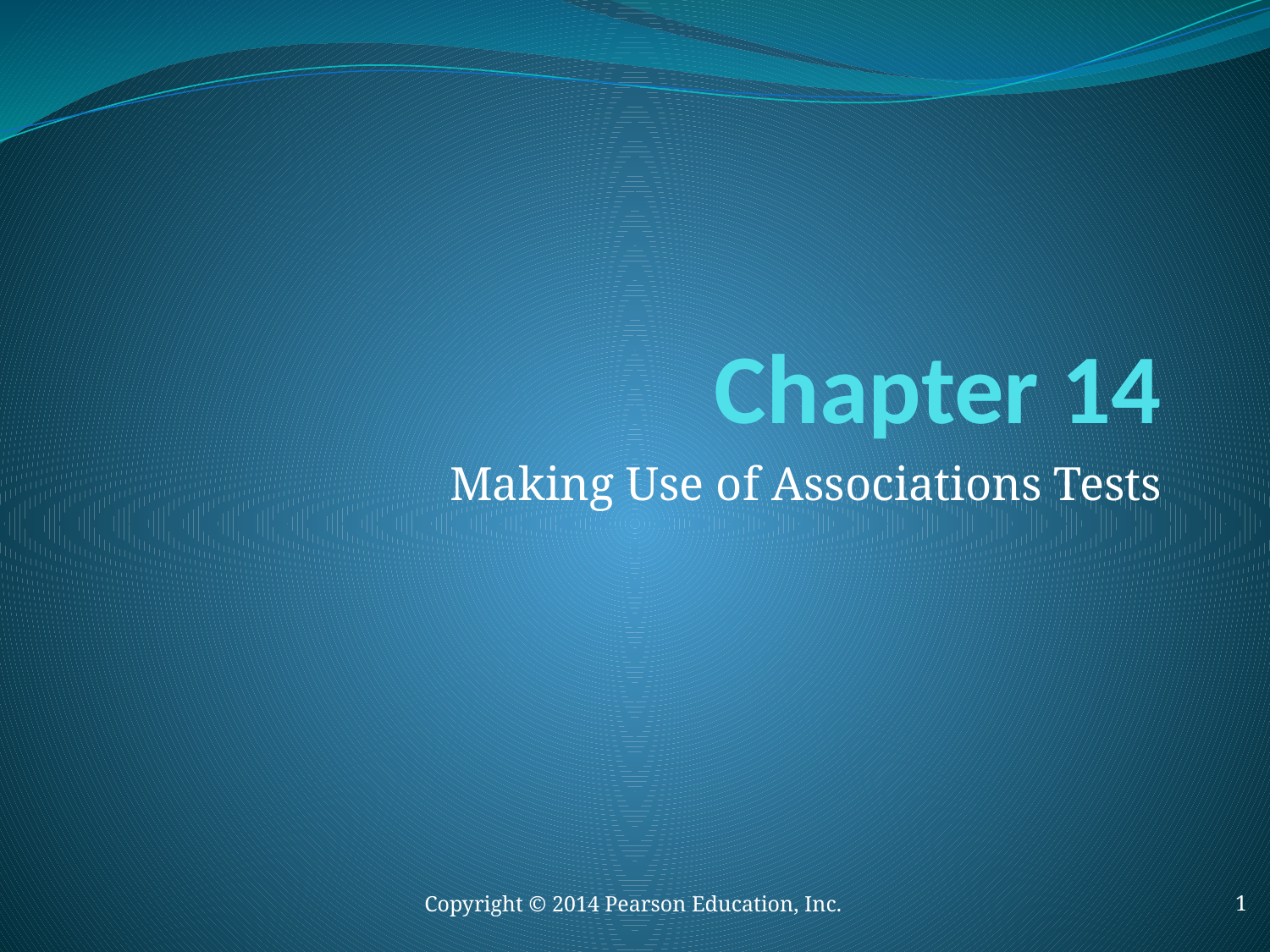

# Chapter 14
Making Use of Associations Tests
1
Copyright © 2014 Pearson Education, Inc.